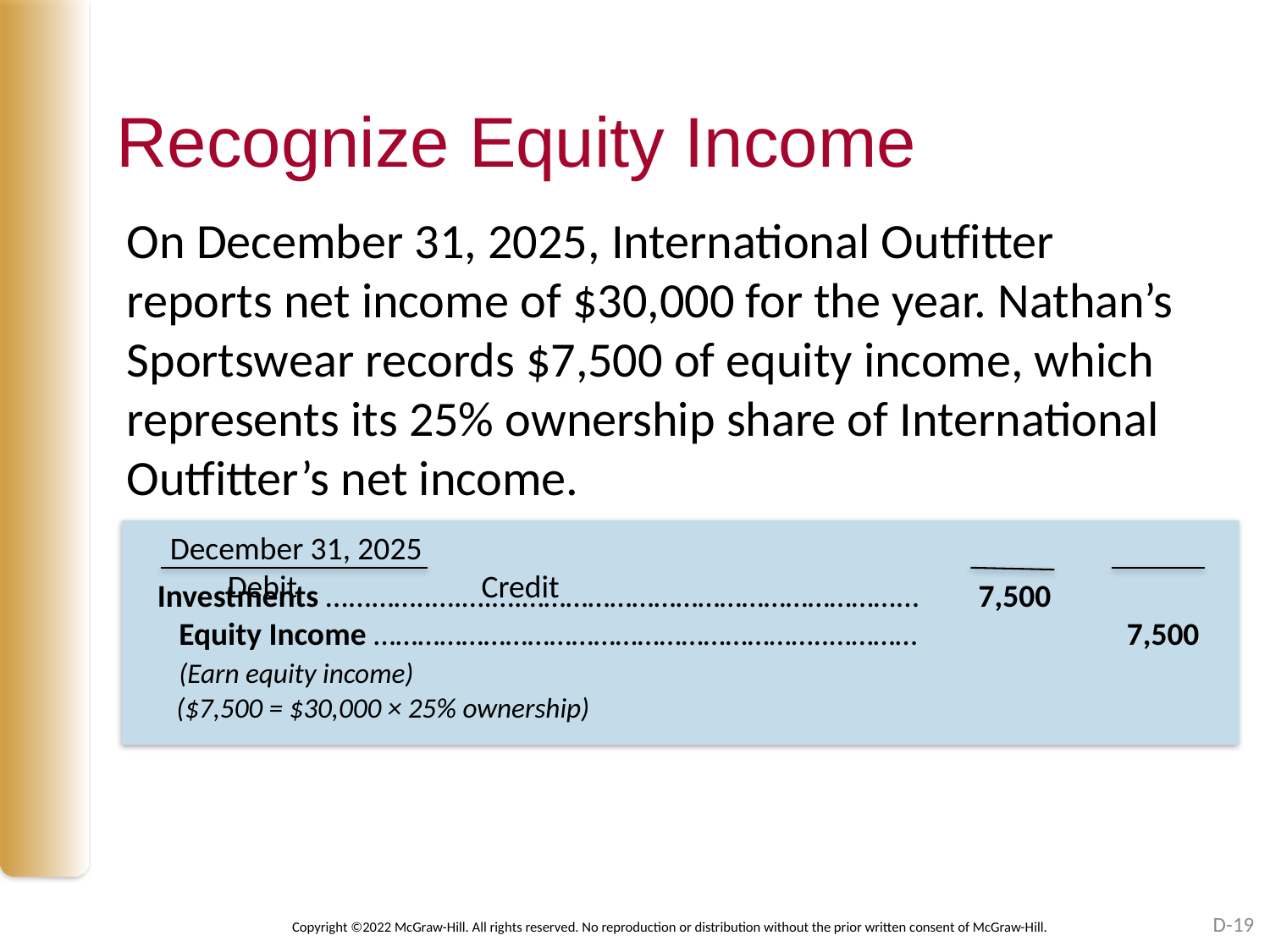

# Recognize Equity Income
On December 31, 2025, International Outfitter reports net income of $30,000 for the year. Nathan’s Sportswear records $7,500 of equity income, which represents its 25% ownership share of International Outfitter’s net income.

December 31, 2025      					                                 Debit	        Credit
Investments …...……..….….….……………………………………………...        7,500
   Equity Income ……………………………………………………..…………                             7,500
   (Earn equity income)
   ($7,500 = $30,000 × 25% ownership)

D-19
Copyright ©2022 McGraw-Hill. All rights reserved. No reproduction or distribution without the prior written consent of McGraw-Hill.